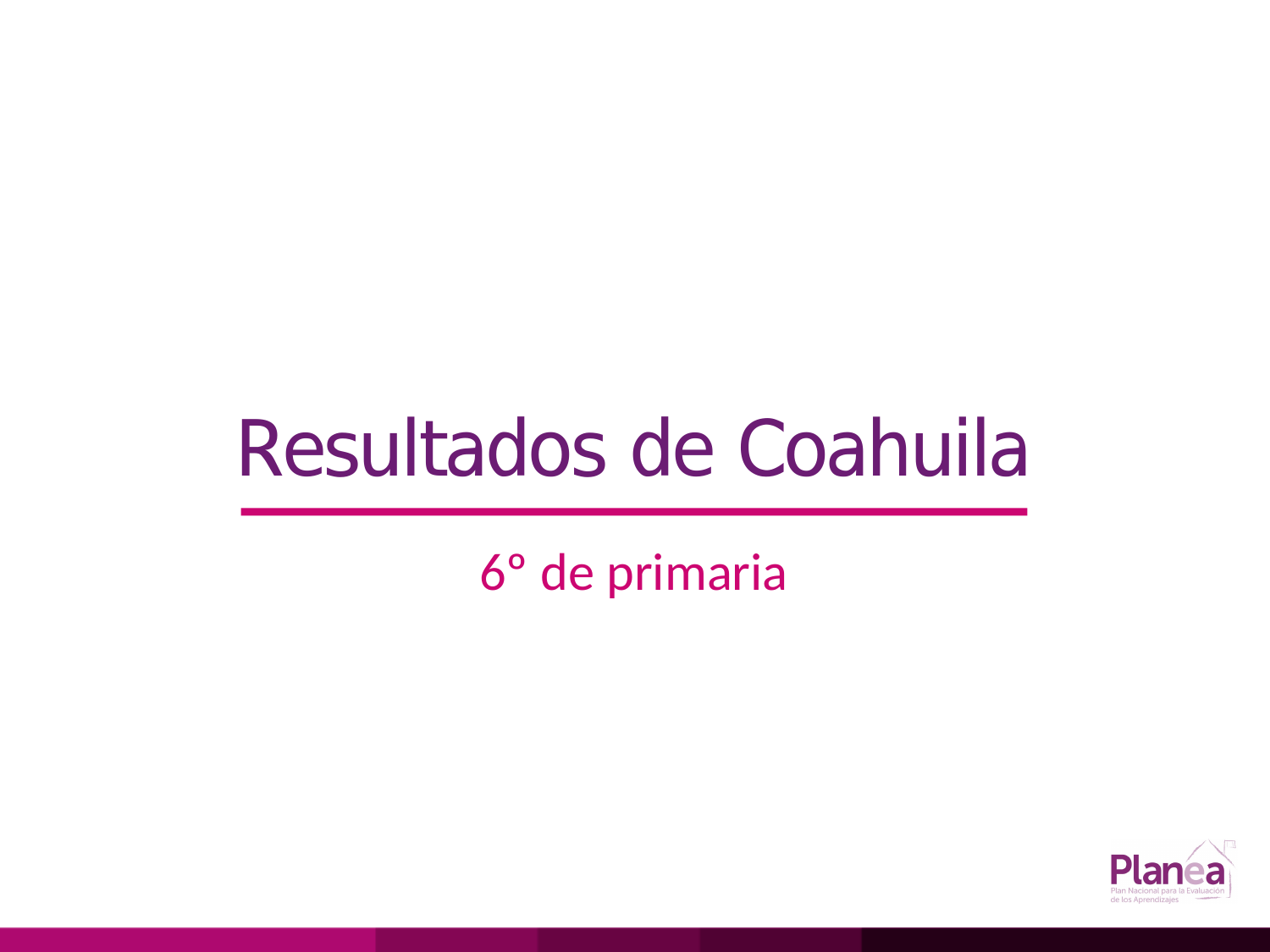

# Resultados de Coahuila

6º de primaria